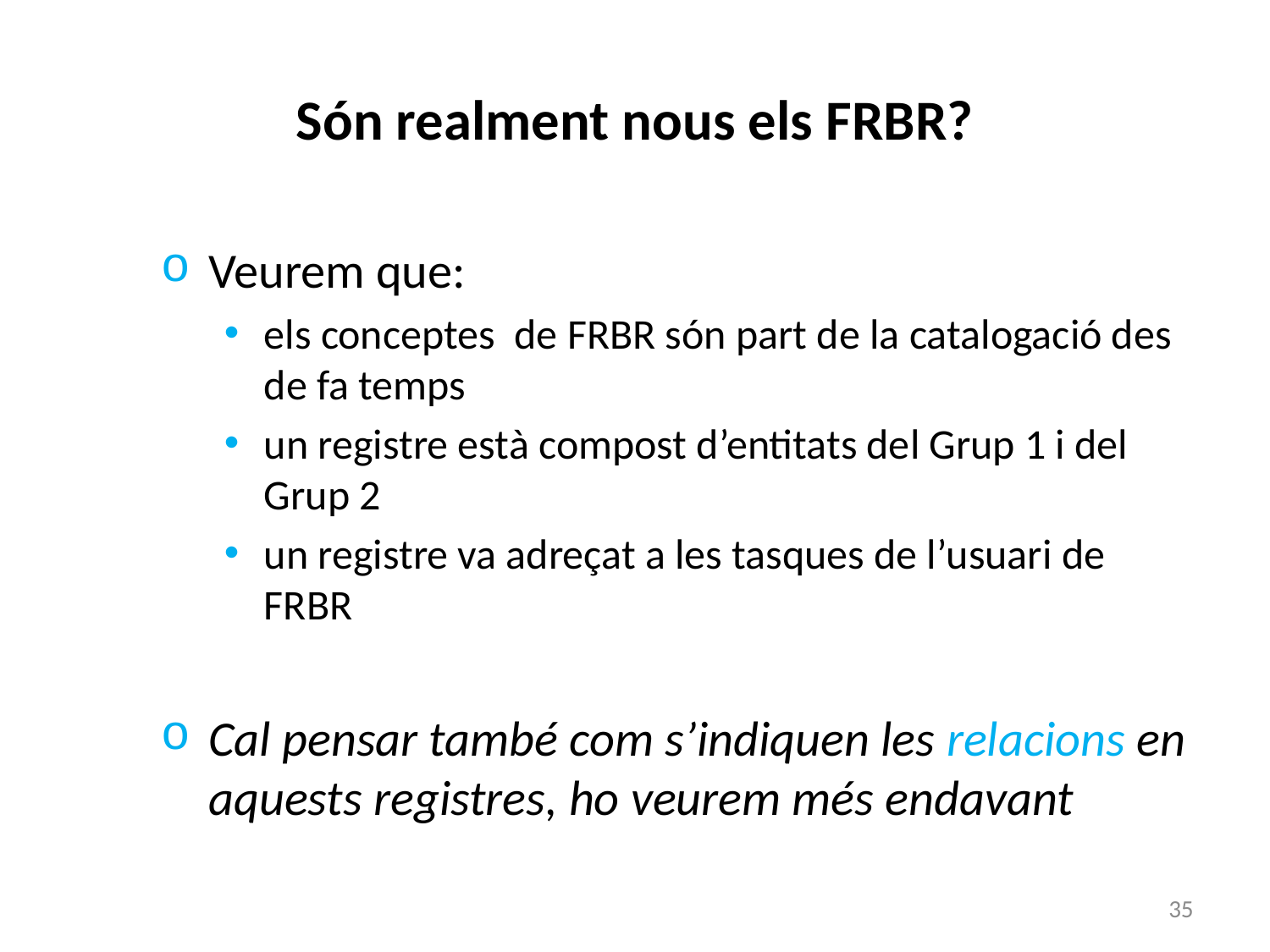

# Són realment nous els FRBR?
Veurem que:
els conceptes  de FRBR són part de la catalogació des de fa temps
un registre està compost d’entitats del Grup 1 i del  Grup 2
un registre va adreçat a les tasques de l’usuari de FRBR

Cal pensar també com s’indiquen les relacions en aquests registres, ho veurem més endavant
35